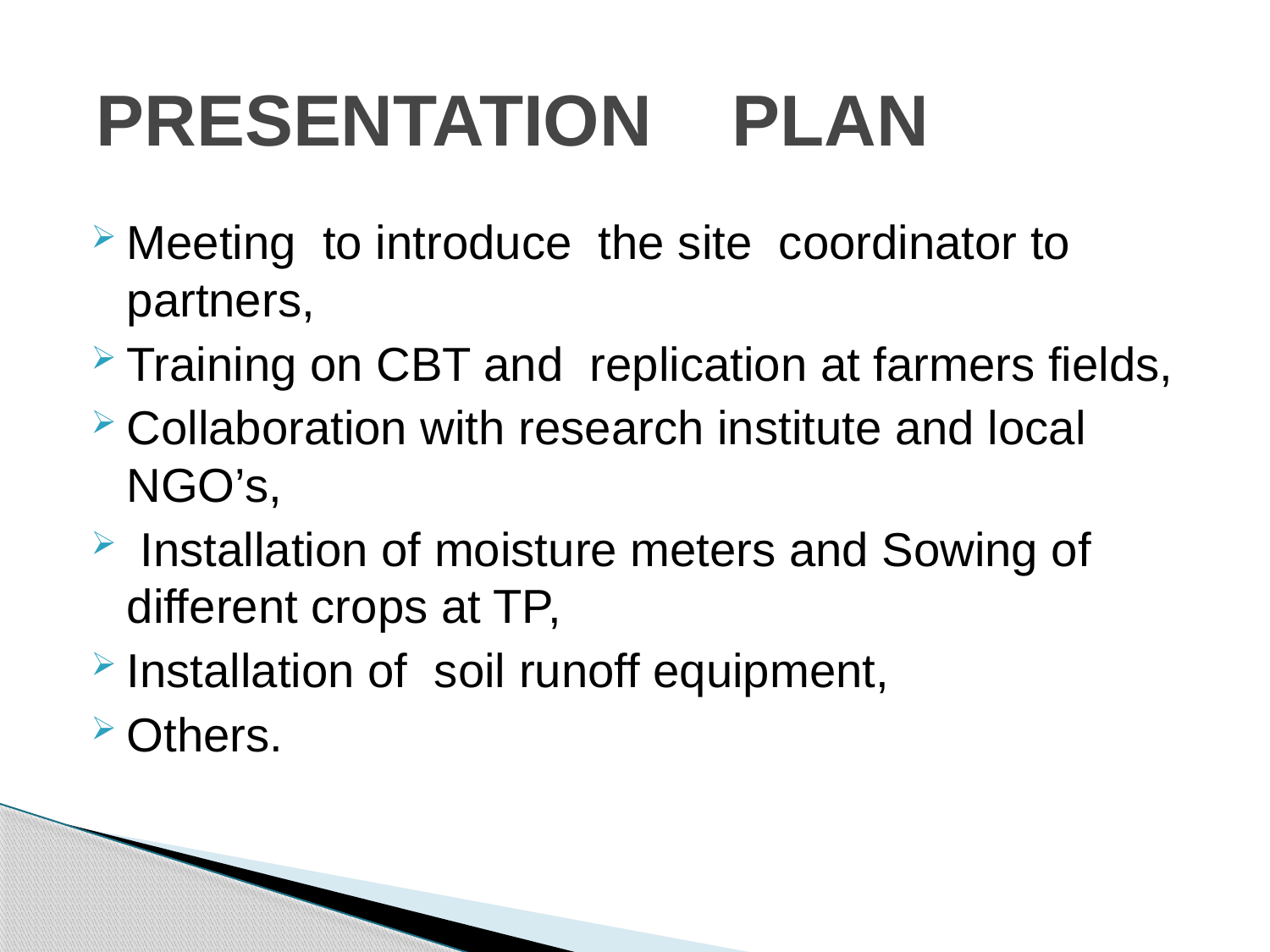

# PRESENTATION    PLAN
Meeting  to introduce  the site  coordinator to partners,
Training on CBT and  replication at farmers fields,
Collaboration with research institute and local NGO’s,
 Installation of moisture meters and Sowing of different crops at TP,
Installation of  soil runoff equipment,
Others.